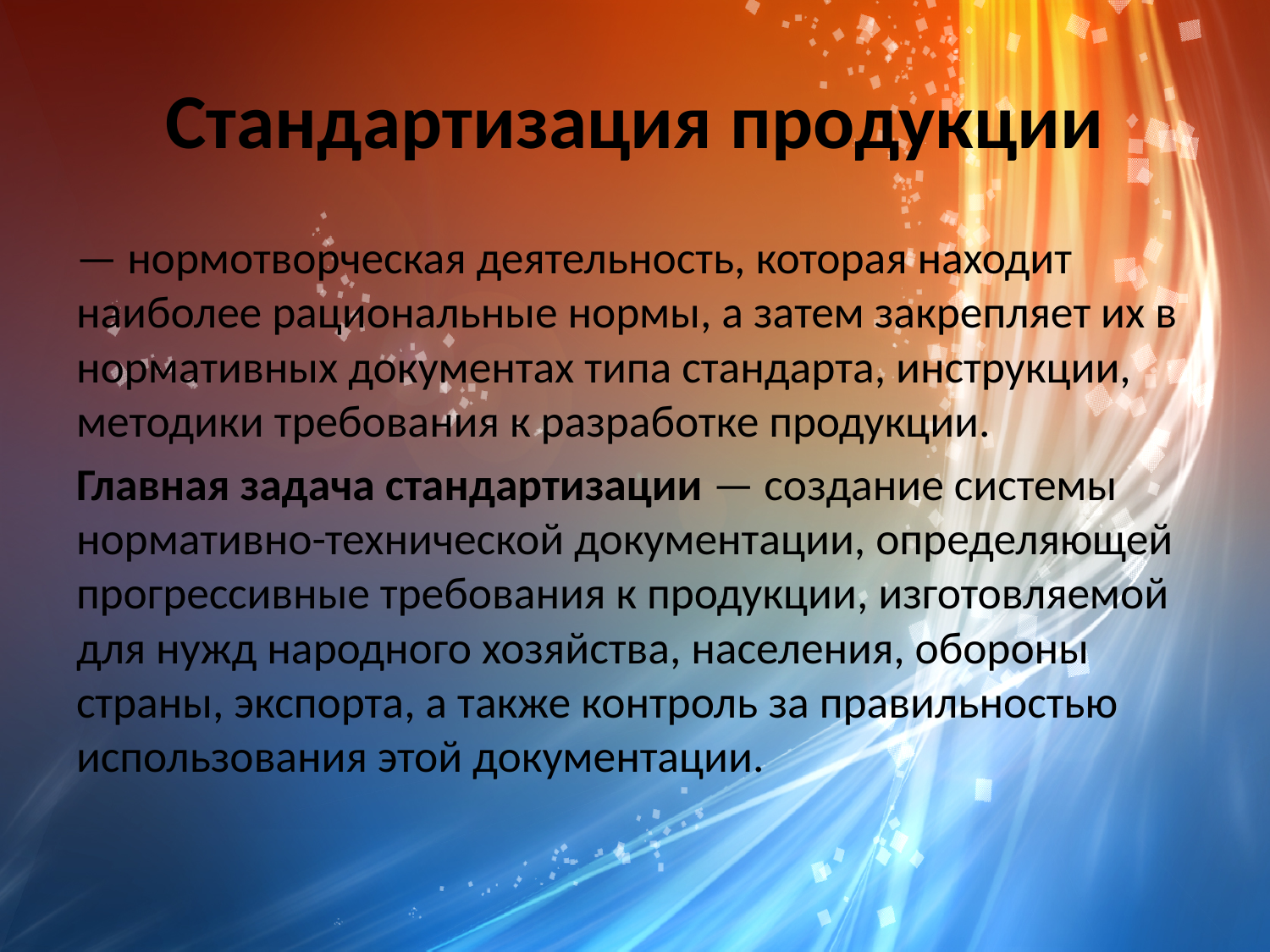

# Стандартизация продукции
— нормотворческая деятельность, которая находит наиболее рациональные нормы, а затем закре­пляет их в нормативных документах типа стандарта, инструкции, методики требования к разработке продукции.
Главная задача стандартизации — создание системы норматив­но-технической документации, определяющей прогрессивные тре­бования к продукции, изготовляемой для нужд народного хозяйст­ва, населения, обороны страны, экспорта, а также контроль за пра­вильностью использования этой документации.